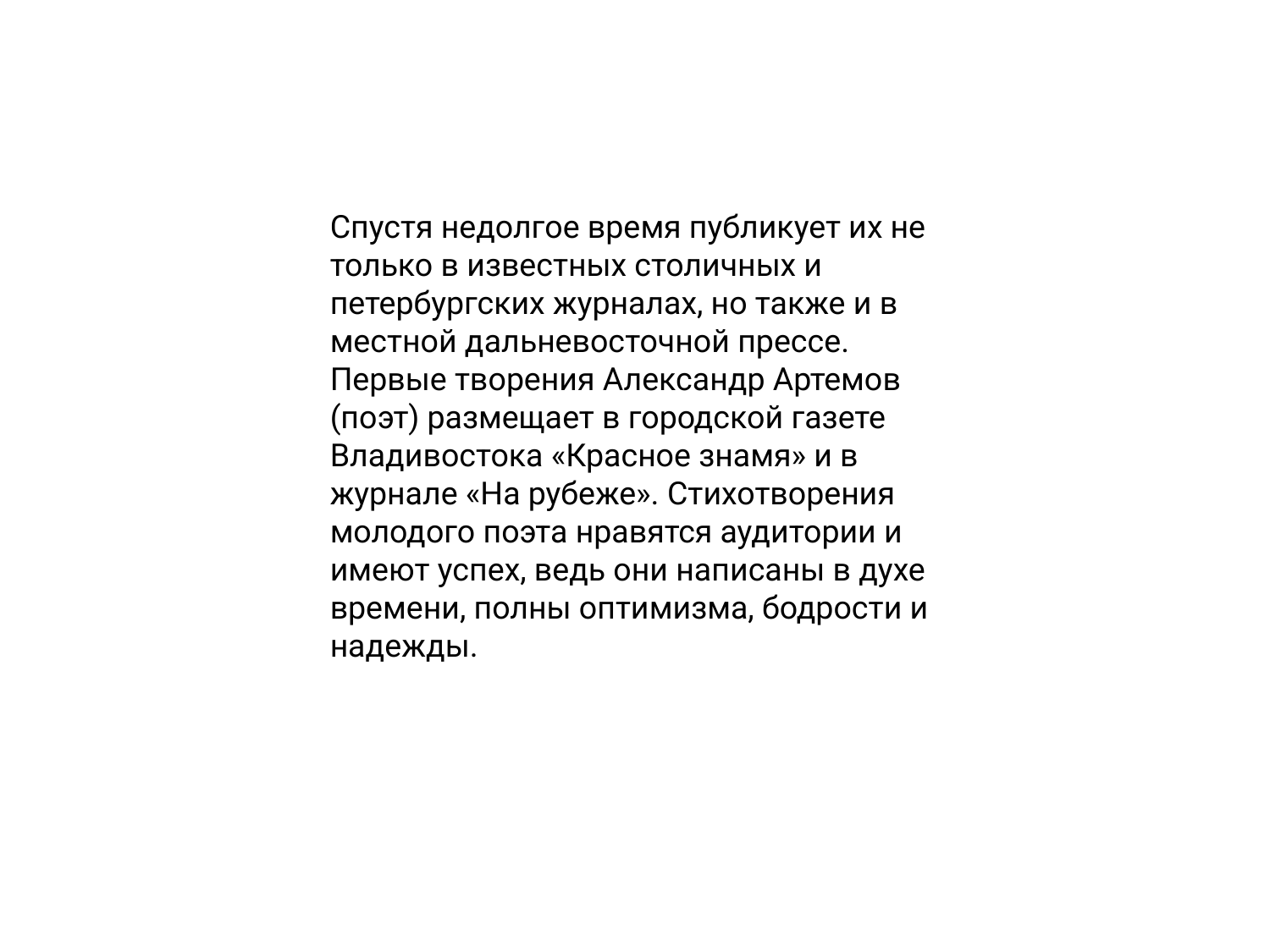

Спустя недолгое время публикует их не только в известных столичных и петербургских журналах, но также и в местной дальневосточной прессе. Первые творения Александр Артемов (поэт) размещает в городской газете Владивостока «Красное знамя» и в журнале «На рубеже». Стихотворения молодого поэта нравятся аудитории и имеют успех, ведь они написаны в духе времени, полны оптимизма, бодрости и надежды.